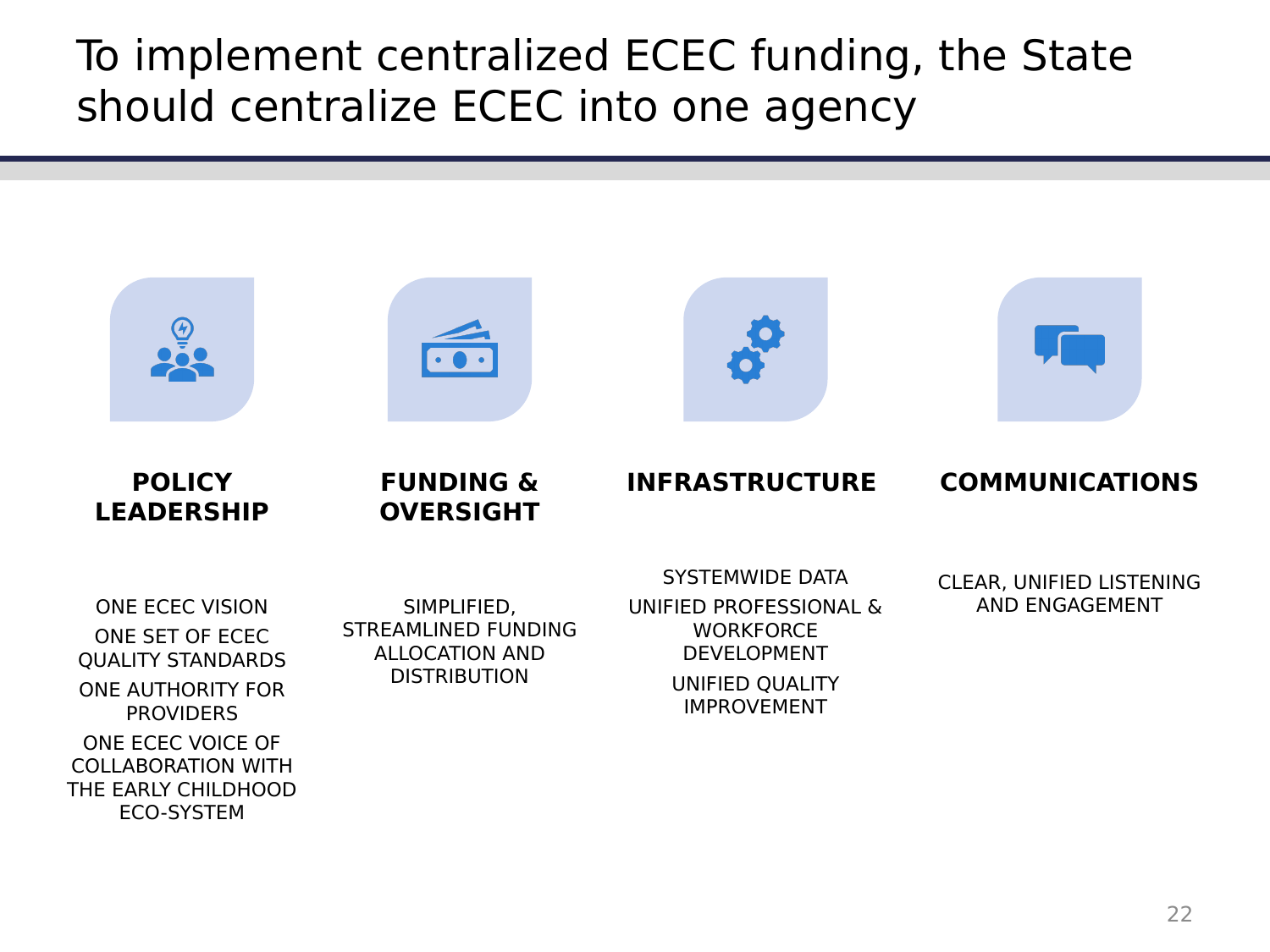

# To implement centralized ECEC funding, the State should centralize ECEC into one agency
Policy Leadership

one ECEC vision
one set of ECEC quality standards
one authority for providers
One ECEC VOICE OF collaboration with the early childhood eco-system
Funding & Oversight

simplified, streamlined funding allocation and distribution
Infrastructure

systemwide data
unified professional & workforce development
unified quality improvement
Communications

clear, unified listening and engagement
22